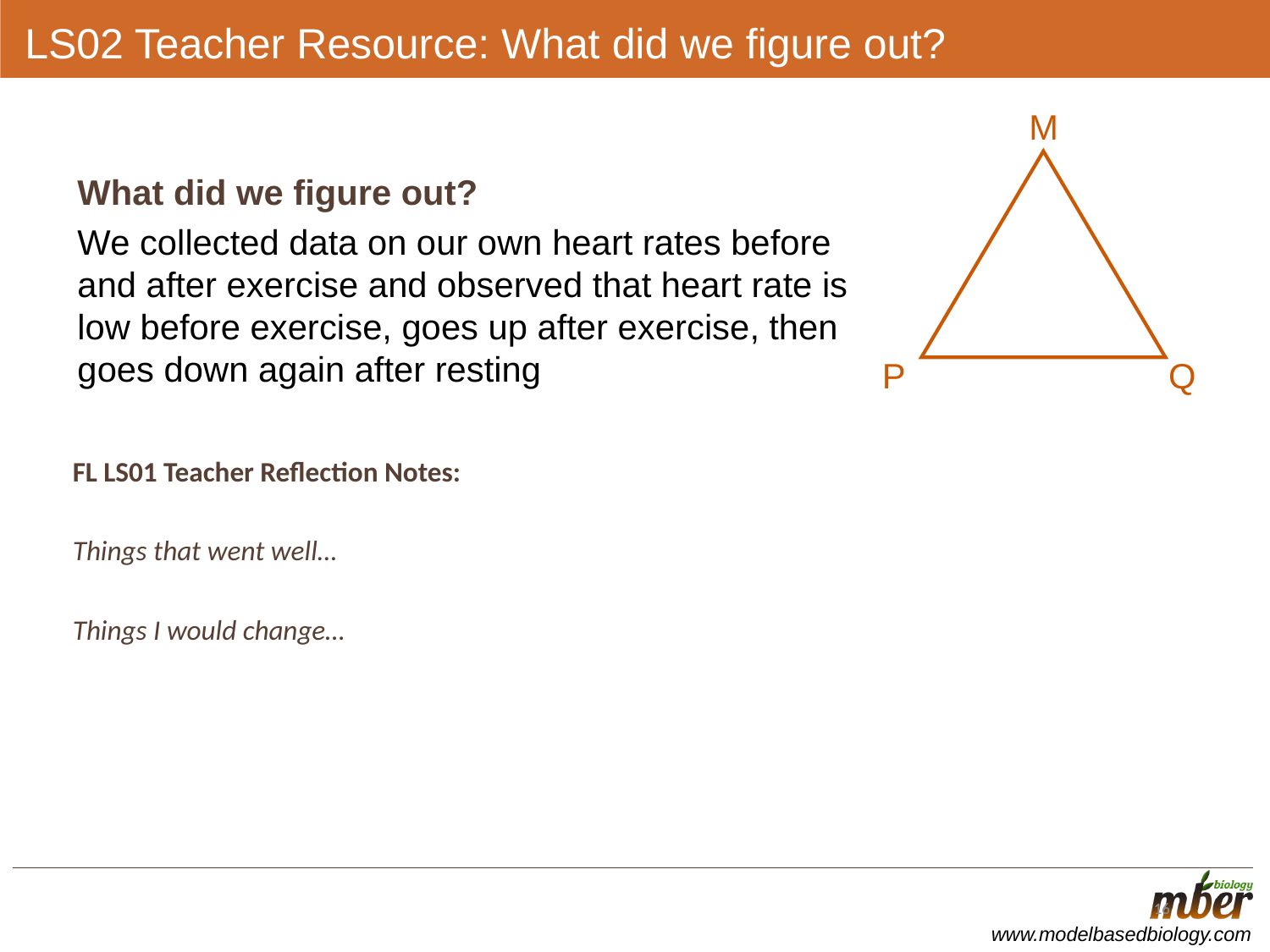

# LS02 Teacher Resource: What did we figure out?
M

Q
P
What did we figure out?
We collected data on our own heart rates before and after exercise and observed that heart rate is low before exercise, goes up after exercise, then goes down again after resting
FL LS01 Teacher Reflection Notes:

Things that went well…

Things I would change…

16
16